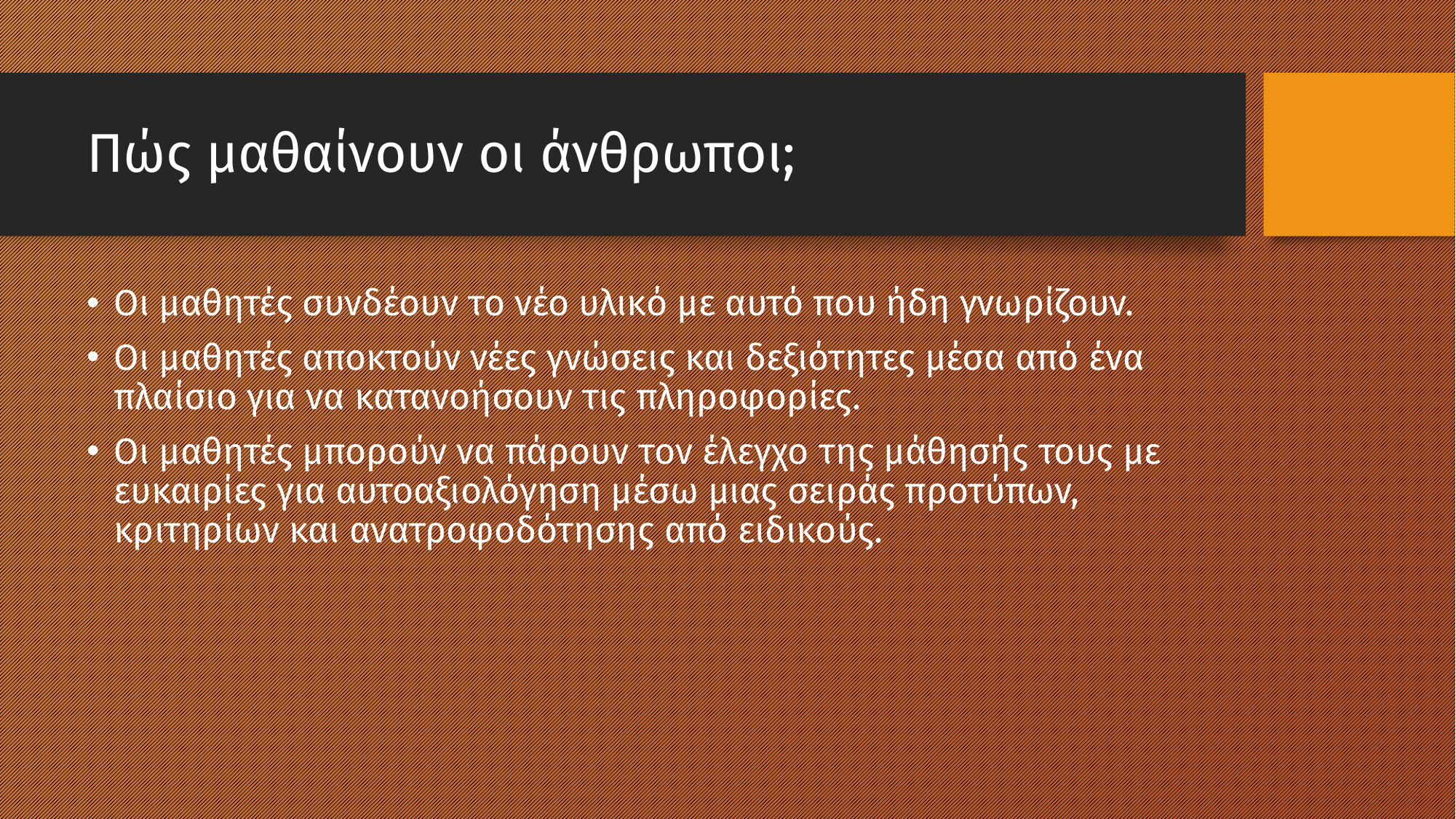

# Πώς μαθαίνουν οι άνθρωποι;
Οι μαθητές συνδέουν το νέο υλικό με αυτό που ήδη γνωρίζουν.
Οι μαθητές αποκτούν νέες γνώσεις και δεξιότητες μέσα από ένα πλαίσιο για να κατανοήσουν τις πληροφορίες.
Οι μαθητές μπορούν να πάρουν τον έλεγχο της μάθησής τους με ευκαιρίες για αυτοαξιολόγηση μέσω μιας σειράς προτύπων, κριτηρίων και ανατροφοδότησης από ειδικούς.